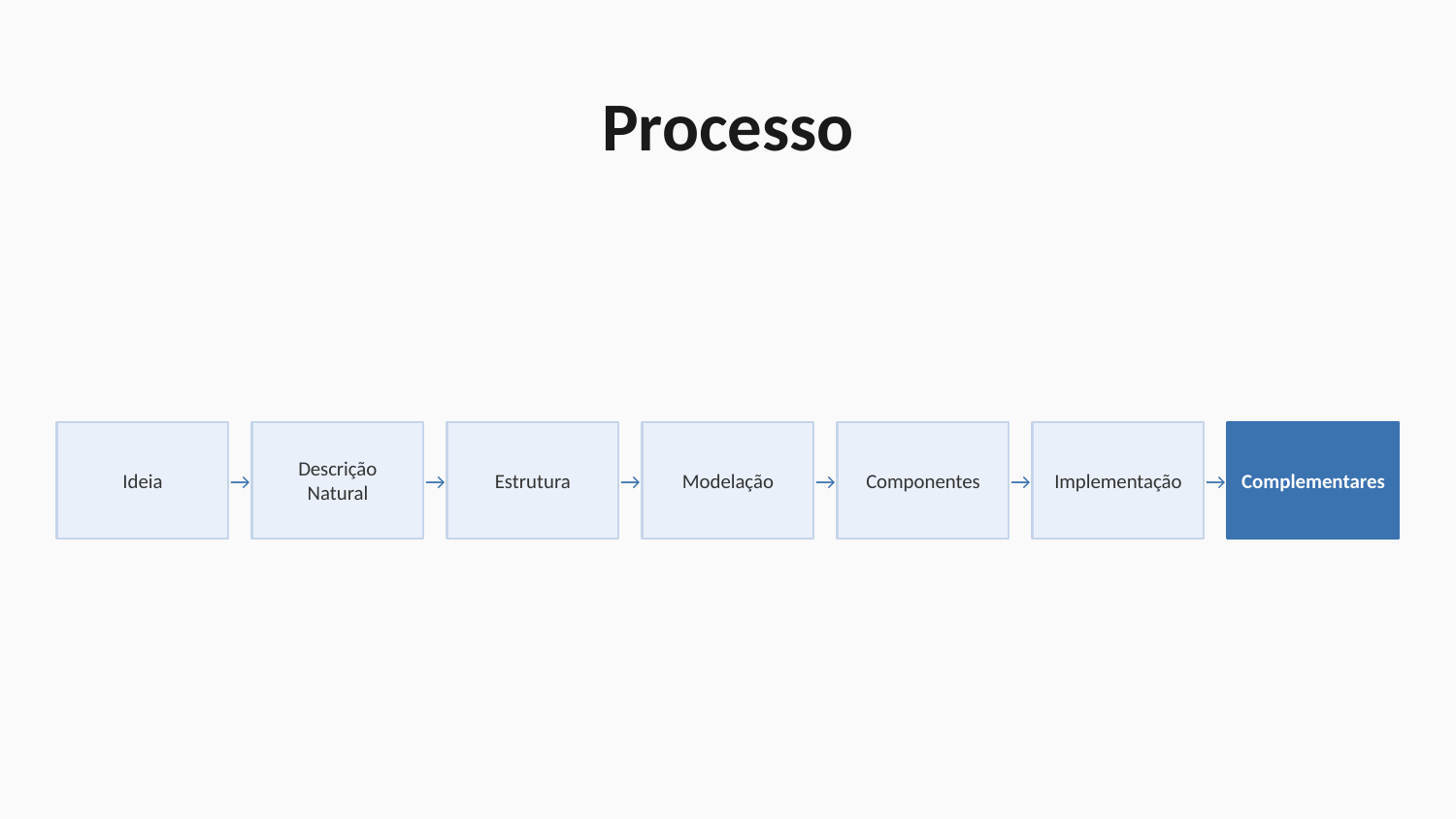

Processo

Ideia

Descrição
Natural

Estrutura

Modelação

Componentes

Implementação
Complementares

→
→
→
→
→
→